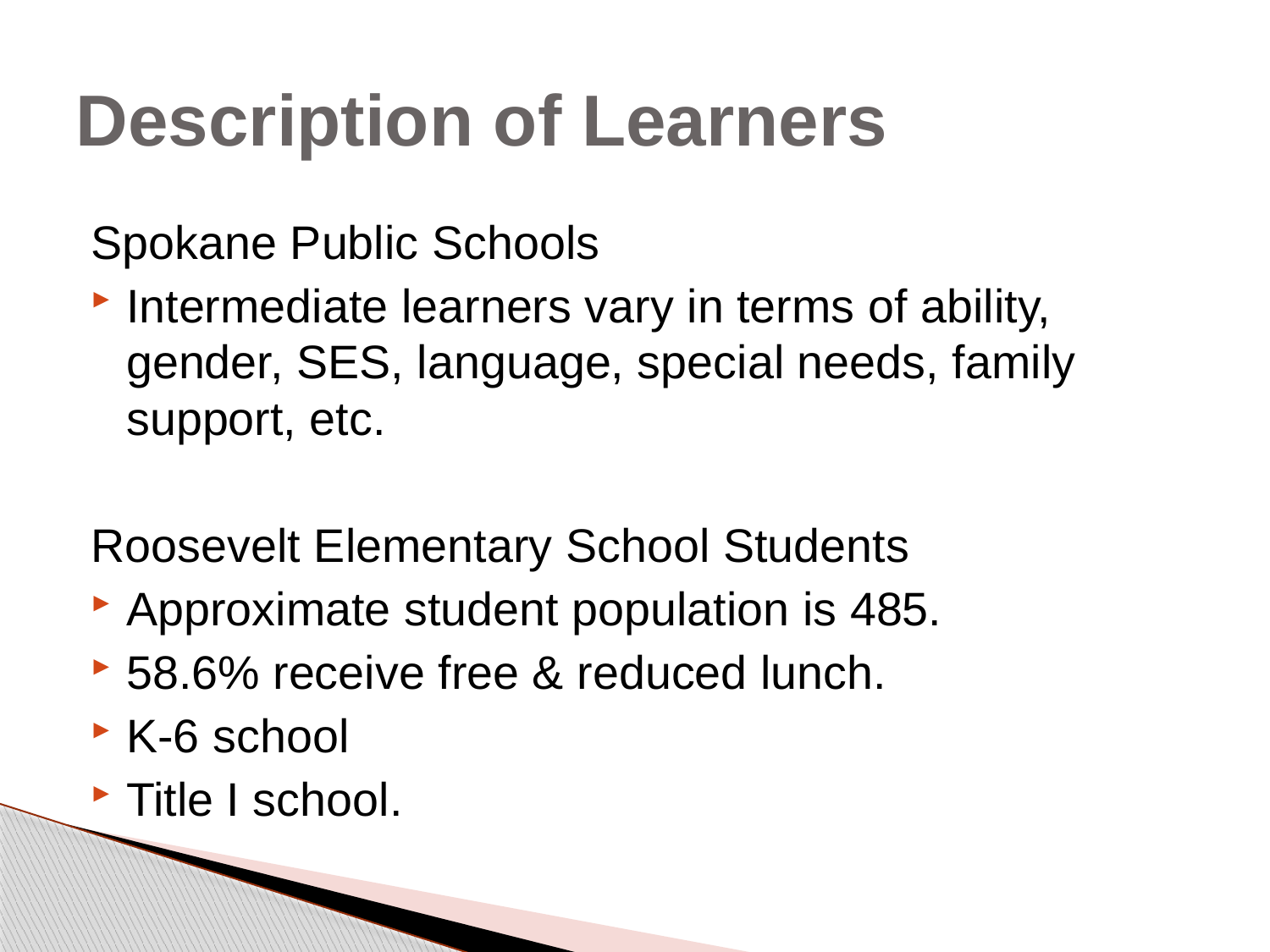

# Description of Learners
Spokane Public Schools
Intermediate learners vary in terms of ability, gender, SES, language, special needs, family support, etc.

Roosevelt Elementary School Students
Approximate student population is 485.
58.6% receive free & reduced lunch.
K-6 school
Title I school.